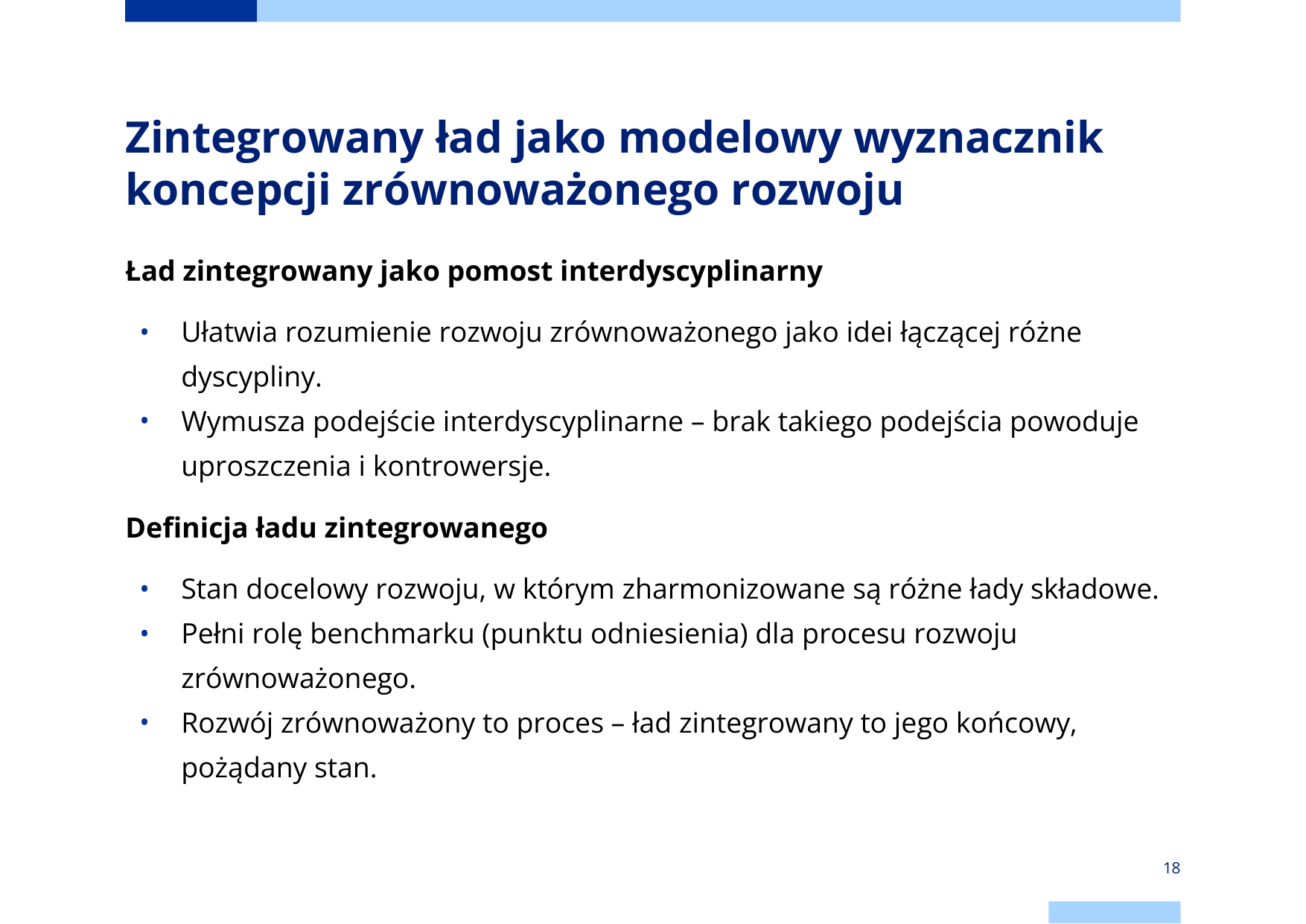

# Zintegrowany ład jako modelowy wyznacznik koncepcji zrównoważonego rozwoju
Ład zintegrowany jako pomost interdyscyplinarny
Ułatwia rozumienie rozwoju zrównoważonego jako idei łączącej różne dyscypliny.
Wymusza podejście interdyscyplinarne – brak takiego podejścia powoduje uproszczenia i kontrowersje.
Definicja ładu zintegrowanego
Stan docelowy rozwoju, w którym zharmonizowane są różne łady składowe.
Pełni rolę benchmarku (punktu odniesienia) dla procesu rozwoju zrównoważonego.
Rozwój zrównoważony to proces – ład zintegrowany to jego końcowy, pożądany stan.
18